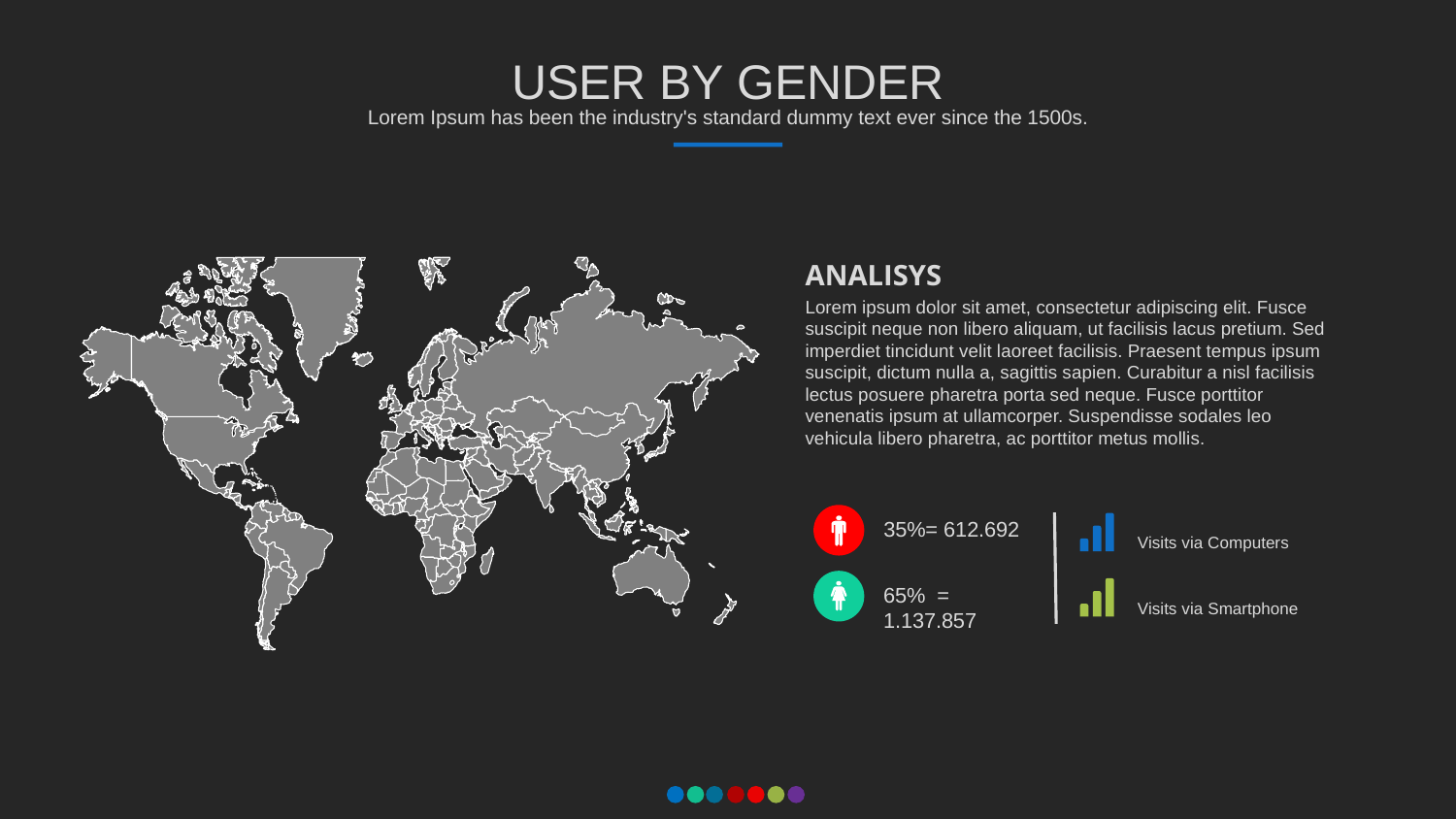

USER BY GENDER

Lorem Ipsum has been the industry's standard dummy text ever since the 1500s.
ANALISYS
Lorem ipsum dolor sit amet, consectetur adipiscing elit. Fusce suscipit neque non libero aliquam, ut facilisis lacus pretium. Sed imperdiet tincidunt velit laoreet facilisis. Praesent tempus ipsum suscipit, dictum nulla a, sagittis sapien. Curabitur a nisl facilisis lectus posuere pharetra porta sed neque. Fusce porttitor venenatis ipsum at ullamcorper. Suspendisse sodales leo vehicula libero pharetra, ac porttitor metus mollis.

40%

35%= 612.692

Visits via Computers
60%

65%  = 1.137.857

Visits via Smartphone